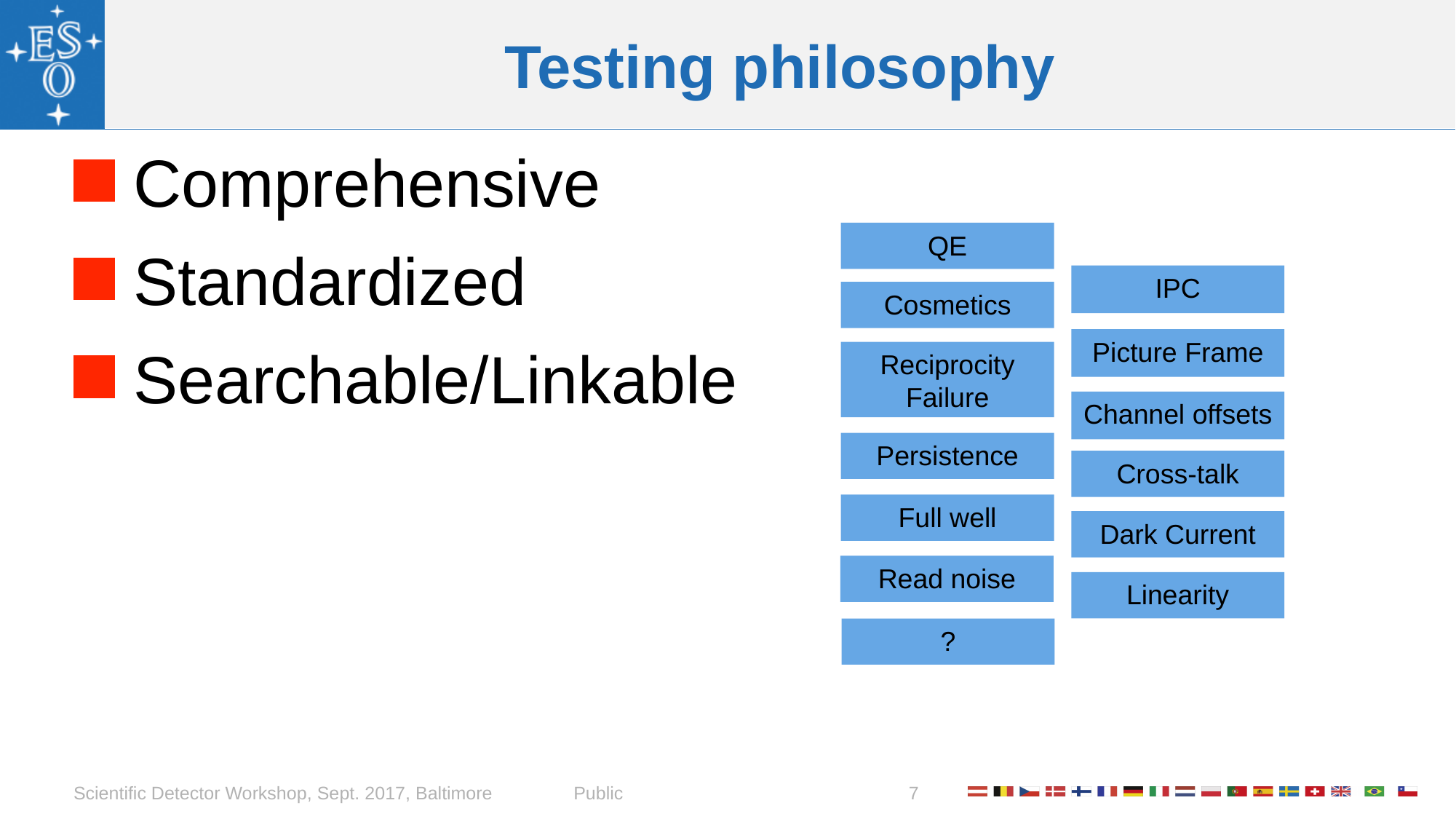

# Testing philosophy
 Comprehensive
 Standardized
 Searchable/Linkable
QE
IPC
Cosmetics
Picture Frame
Reciprocity Failure
Channel offsets
Persistence
Cross-talk
Full well
Dark Current
Read noise
Linearity
?
Scientific Detector Workshop, Sept. 2017, Baltimore                Public
7